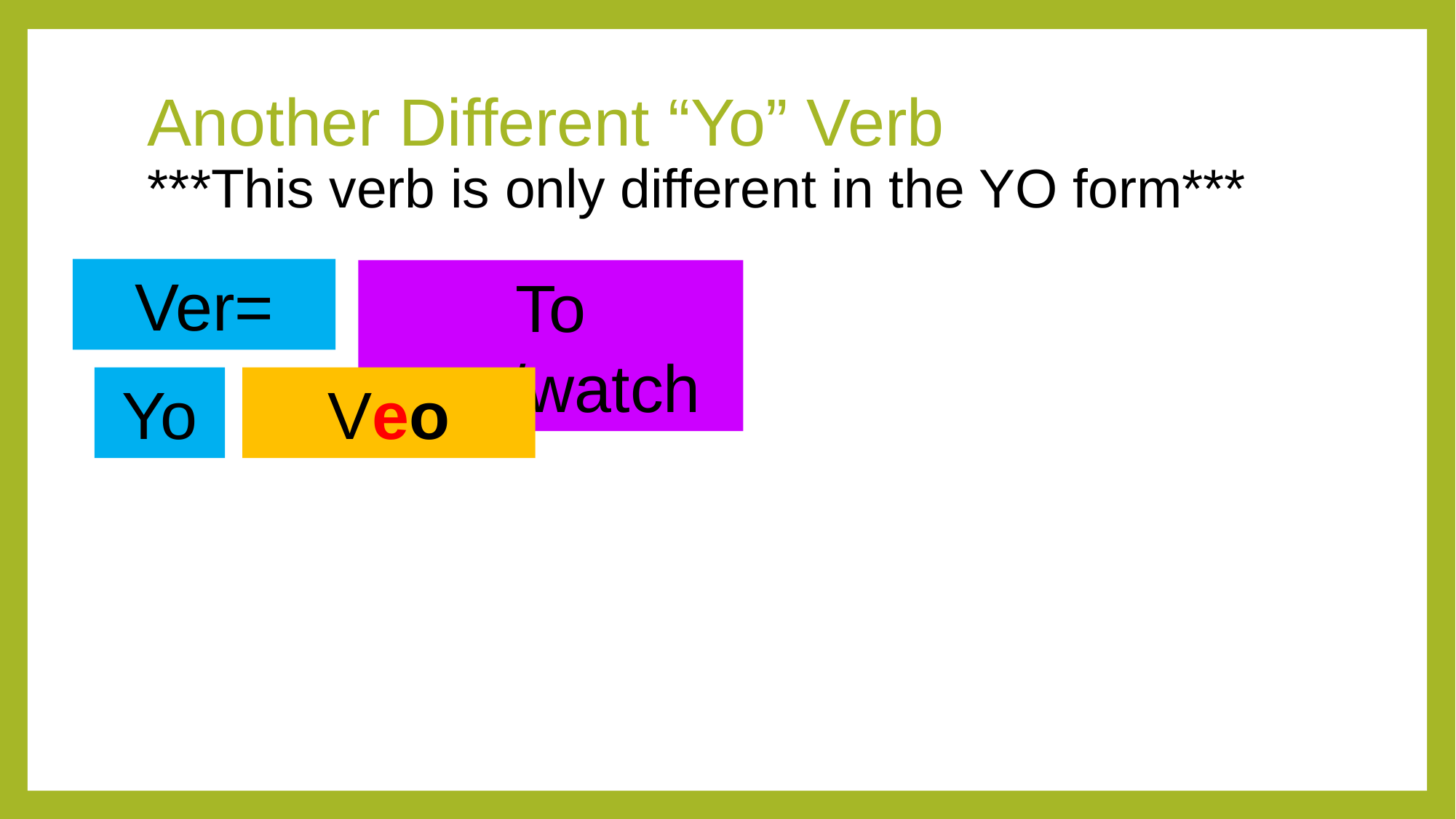

# Another Different “Yo” Verb ***This verb is only different in the YO form***
Ver=
To see/watch
Veo
Yo